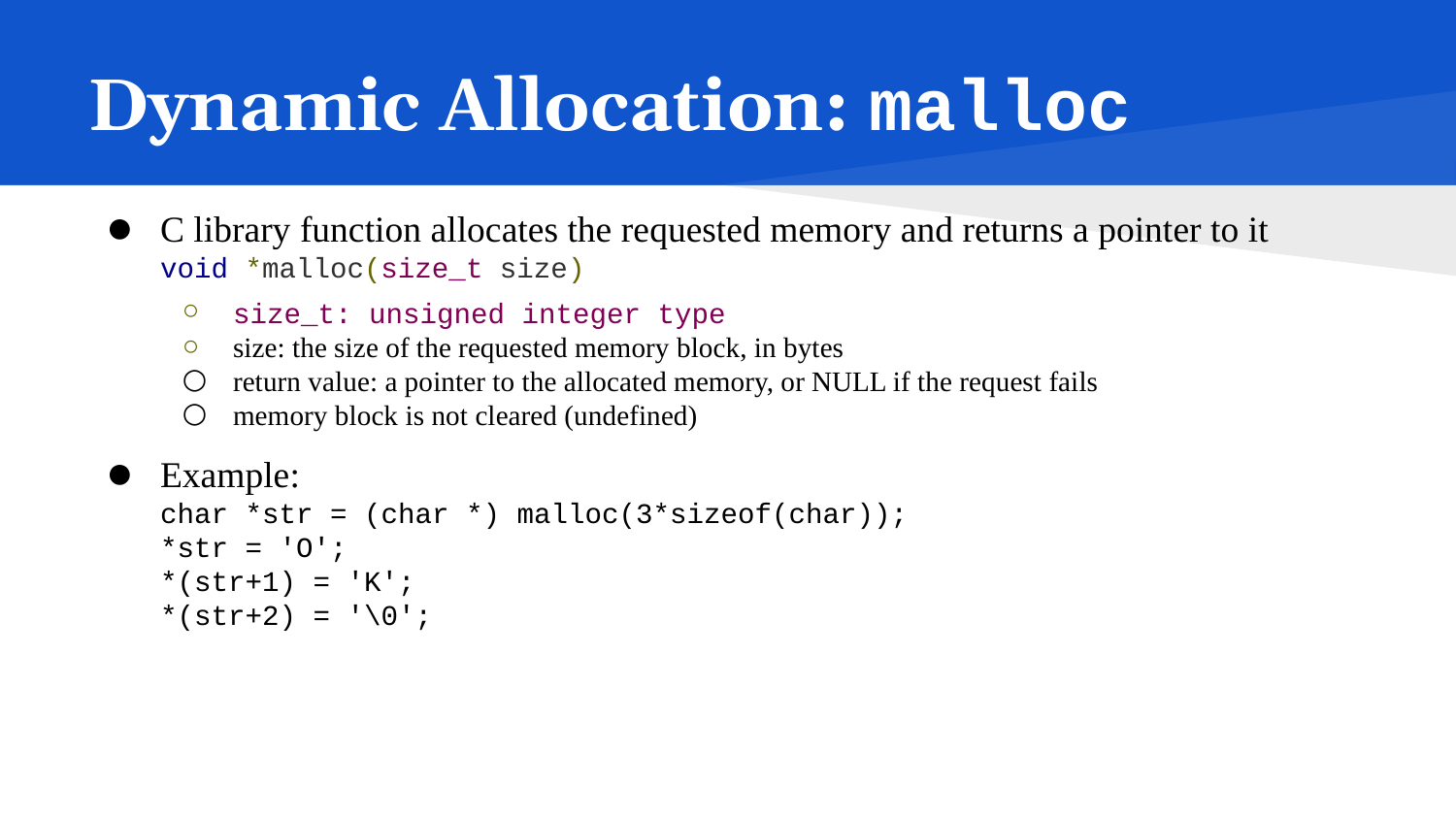

# Dynamic Allocation: malloc
C library function allocates the requested memory and returns a pointer to it
void *malloc(size_t size)
size_t: unsigned integer type
size: the size of the requested memory block, in bytes
return value: a pointer to the allocated memory, or NULL if the request fails
memory block is not cleared (undefined)
Example:
char *str = (char *) malloc(3*sizeof(char));
*str = 'O';
*(str+1) = 'K';
*(str+2) = '\0';